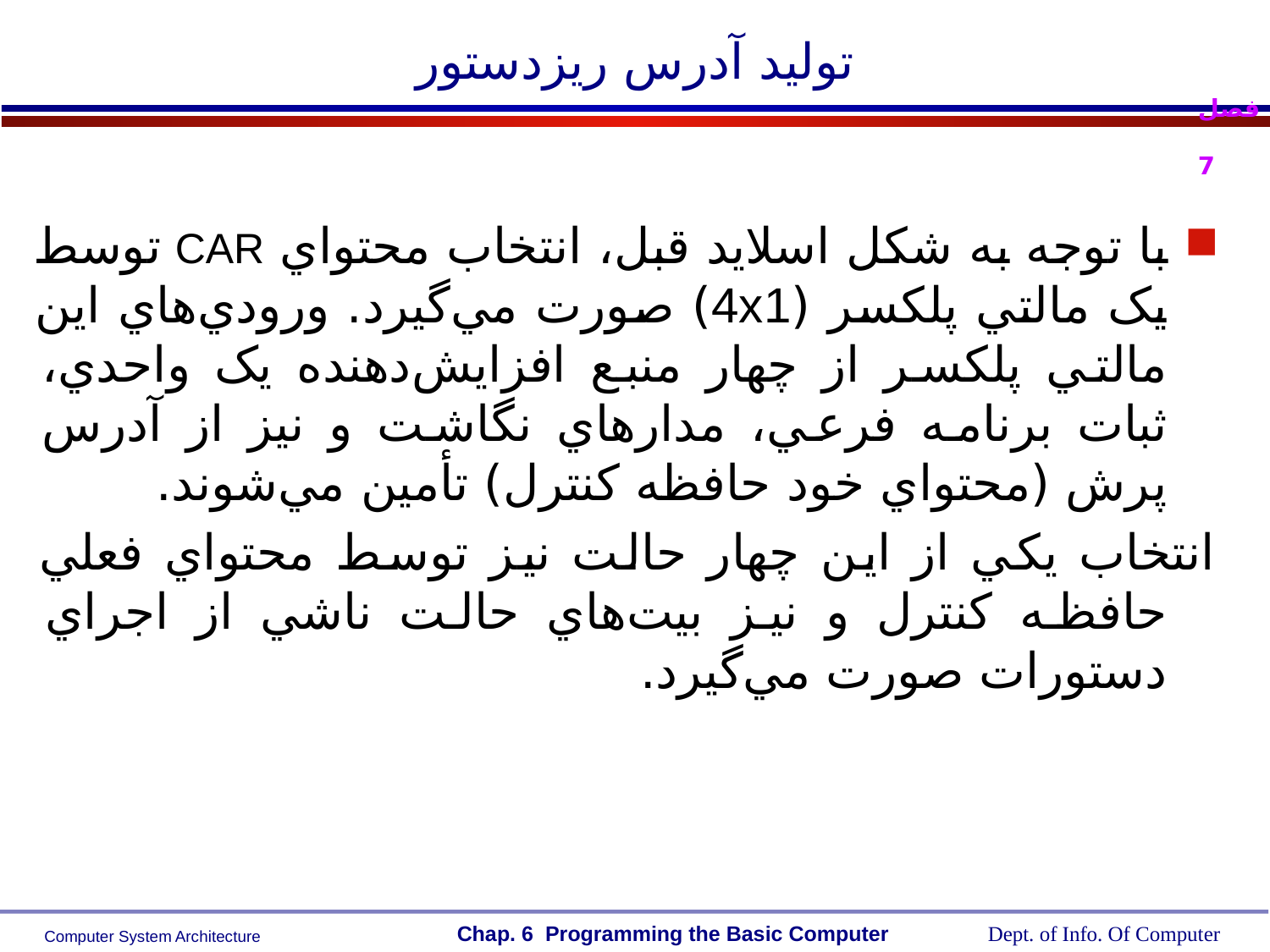

# توليد آدرس ريزدستور
با توجه به شکل اسلايد قبل، انتخاب محتواي CAR توسط يک مالتي پلکسر (4x1) صورت مي‌گيرد. ورودي‌هاي اين مالتي پلکسر از چهار منبع افزايش‌دهنده يک واحدي، ثبات برنامه فرعي، مدارهاي نگاشت و نيز از آدرس پرش (محتواي خود حافظه کنترل) تأمين مي‌شوند.
	انتخاب يکي از اين چهار حالت نيز توسط محتواي فعلي حافظه کنترل و نيز بيت‌هاي حالت ناشي از اجراي دستورات صورت مي‌گيرد.